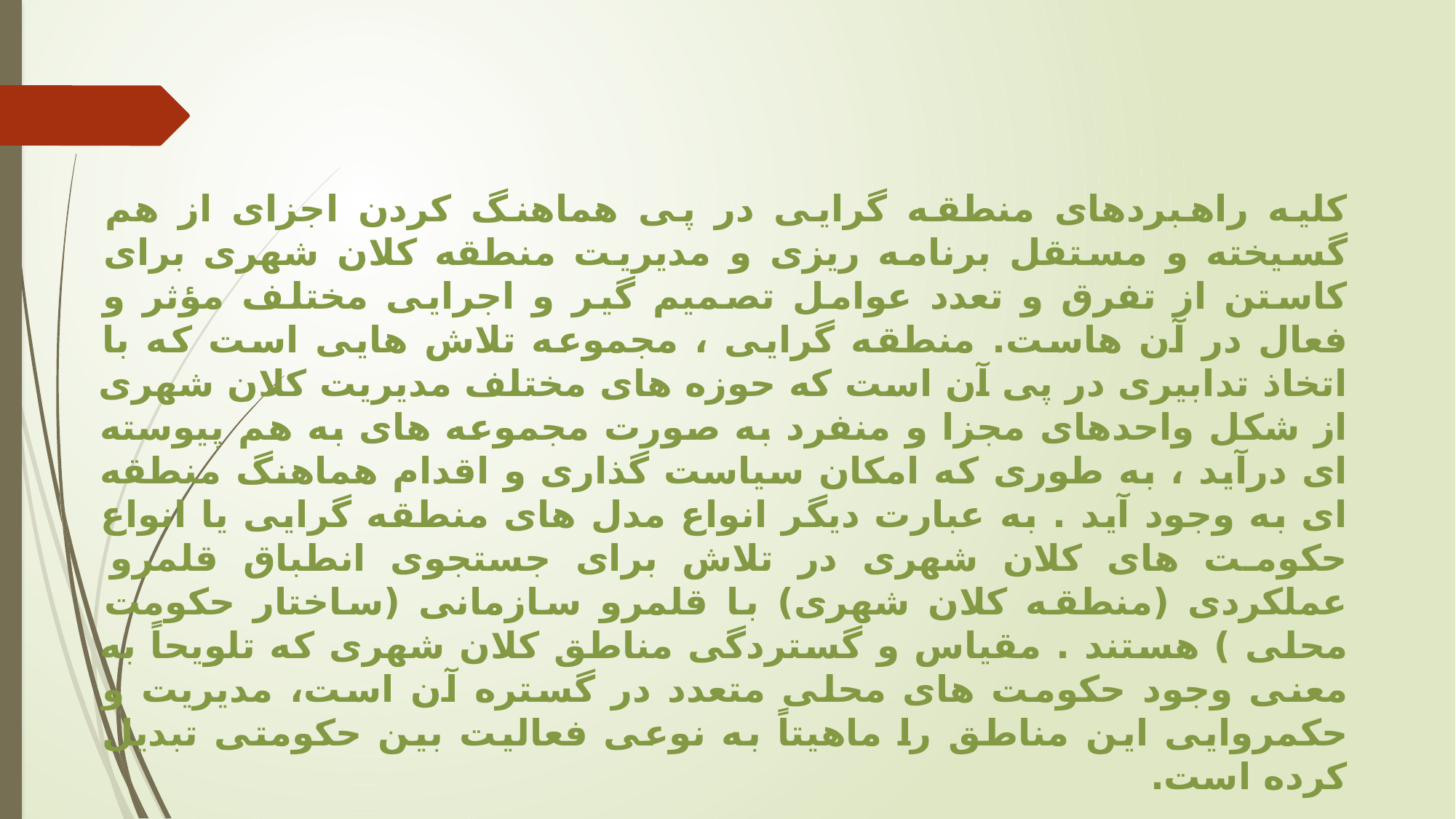

کلیه راهبردهای منطقه گرایی در پی هماهنگ کردن اجزای از هم گسیخته و مستقل برنامه ریزی و مدیریت منطقه کلان شهری برای کاستن از تفرق و تعدد عوامل تصمیم گیر و اجرایی مختلف مؤثر و فعال در آن هاست. منطقه گرایی ، مجموعه تلاش هایی است که با اتخاذ تدابیری در پی آن است که حوزه های مختلف مدیریت کلان شهری از شکل واحدهای مجزا و منفرد به صورت مجموعه های به هم پیوسته ای درآید ، به طوری که امکان سیاست گذاری و اقدام هماهنگ منطقه ای به وجود آید . به عبارت دیگر انواع مدل های منطقه گرایی یا انواع حکومت های کلان شهری در تلاش برای جستجوی انطباق قلمرو عملکردی (منطقه کلان شهری) با قلمرو سازمانی (ساختار حکومت محلی ) هستند . مقیاس و گستردگی مناطق کلان شهری که تلویحاً به معنی وجود حکومت های محلی متعدد در گستره آن است، مدیریت و حکمروایی این مناطق را ماهیتاً به نوعی فعالیت بین حکومتی تبدیل کرده است.